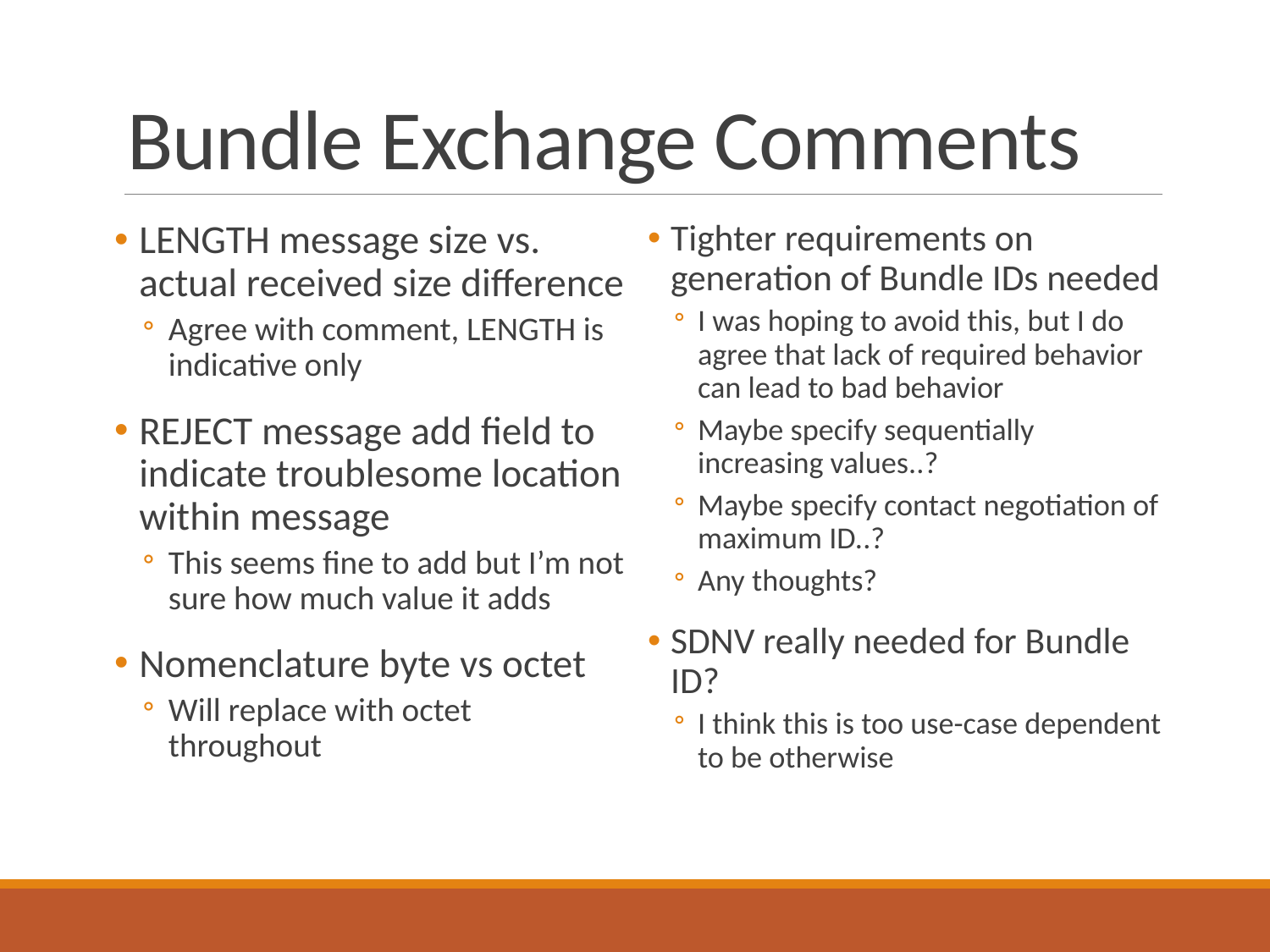

# Bundle Exchange Comments
LENGTH message size vs. actual received size difference
Agree with comment, LENGTH is indicative only
REJECT message add field to indicate troublesome location within message
This seems fine to add but I’m not sure how much value it adds
Nomenclature byte vs octet
Will replace with octet throughout
Tighter requirements on generation of Bundle IDs needed
I was hoping to avoid this, but I do agree that lack of required behavior can lead to bad behavior
Maybe specify sequentially increasing values..?
Maybe specify contact negotiation of maximum ID..?
Any thoughts?
SDNV really needed for Bundle ID?
I think this is too use-case dependent to be otherwise